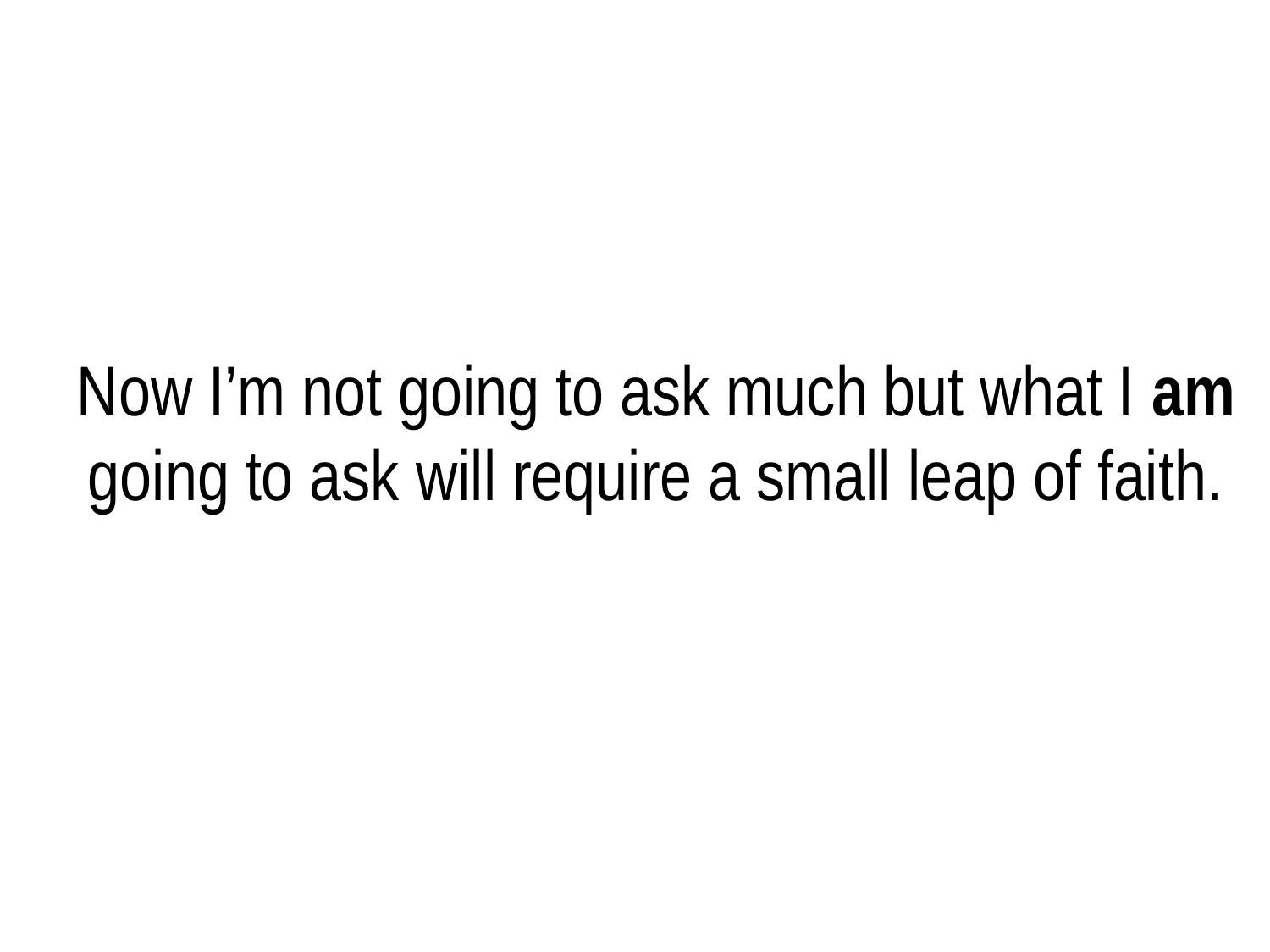

# Now I’m not going to ask much but what I am going to ask will require a small leap of faith.